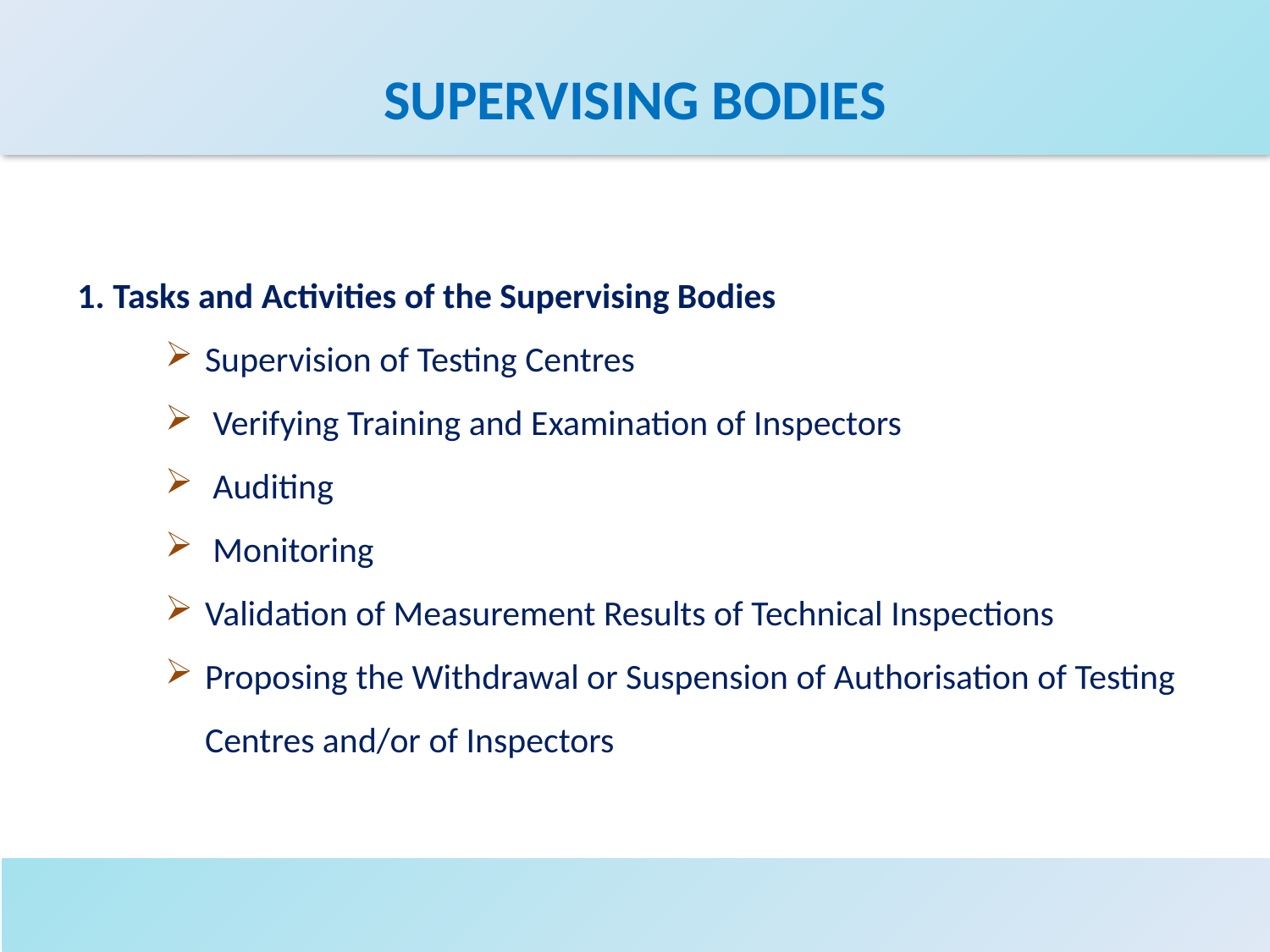

# SUPERVISING BODIES
1. Tasks and Activities of the Supervising Bodies
Supervision of Testing Centres
 Verifying Training and Examination of Inspectors
 Auditing
 Monitoring
Validation of Measurement Results of Technical Inspections
Proposing the Withdrawal or Suspension of Authorisation of Testing Centres and/or of Inspectors

15